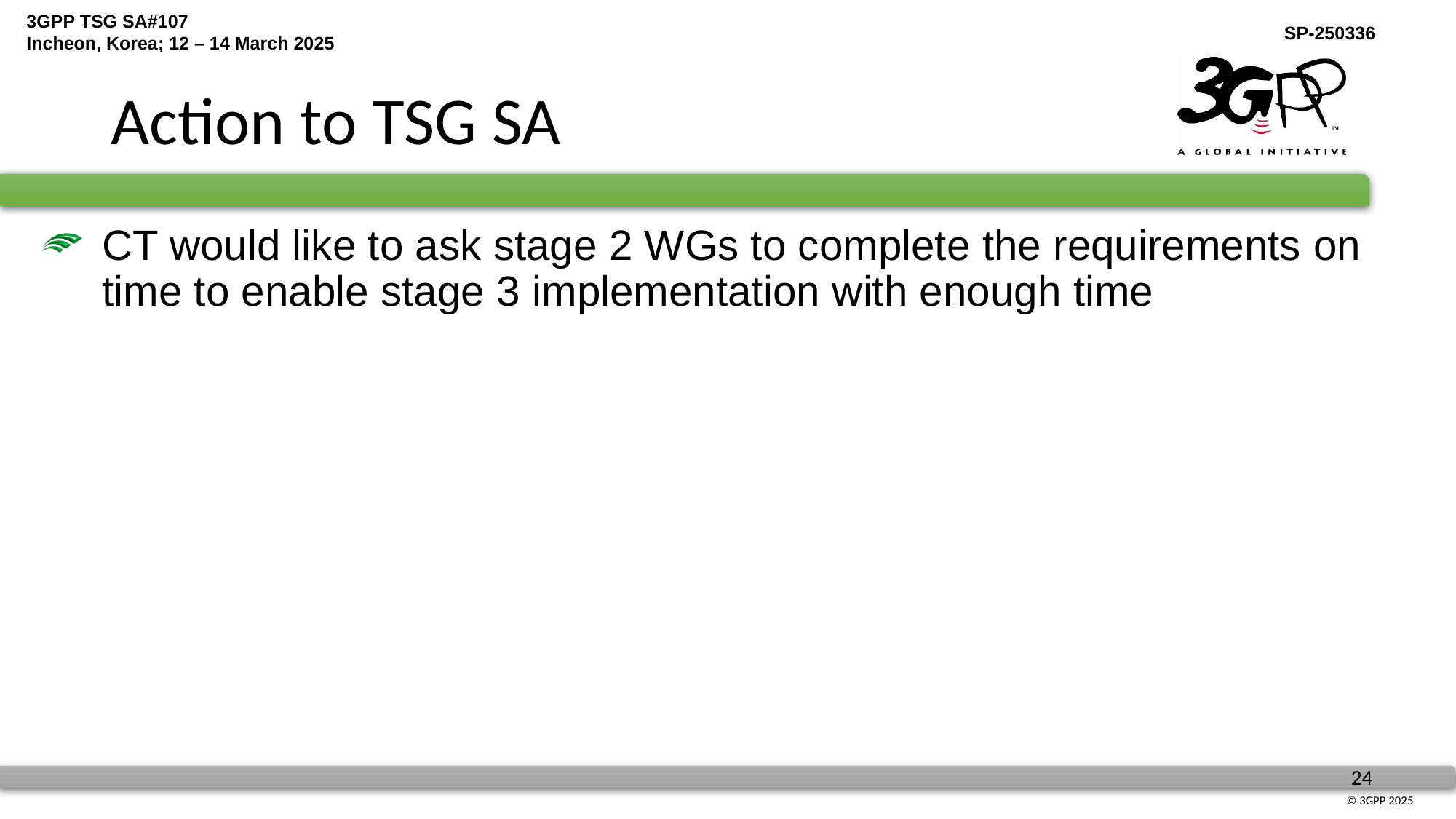

# Action to TSG SA
CT would like to ask stage 2 WGs to complete the requirements on time to enable stage 3 implementation with enough time